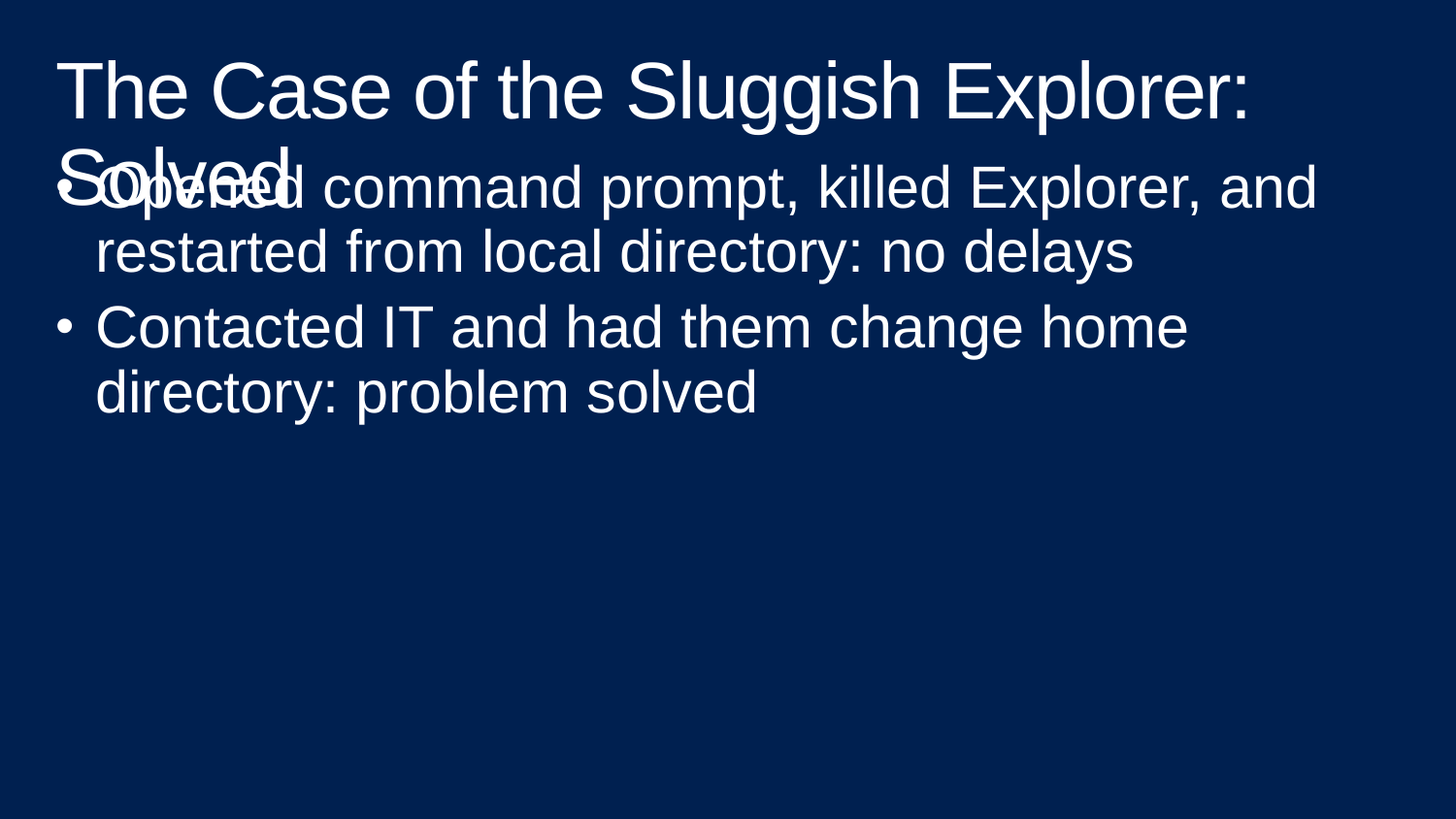

# The Case of the Sluggish Explorer: Solved
Opened command prompt, killed Explorer, and restarted from local directory: no delays
Contacted IT and had them change home directory: problem solved